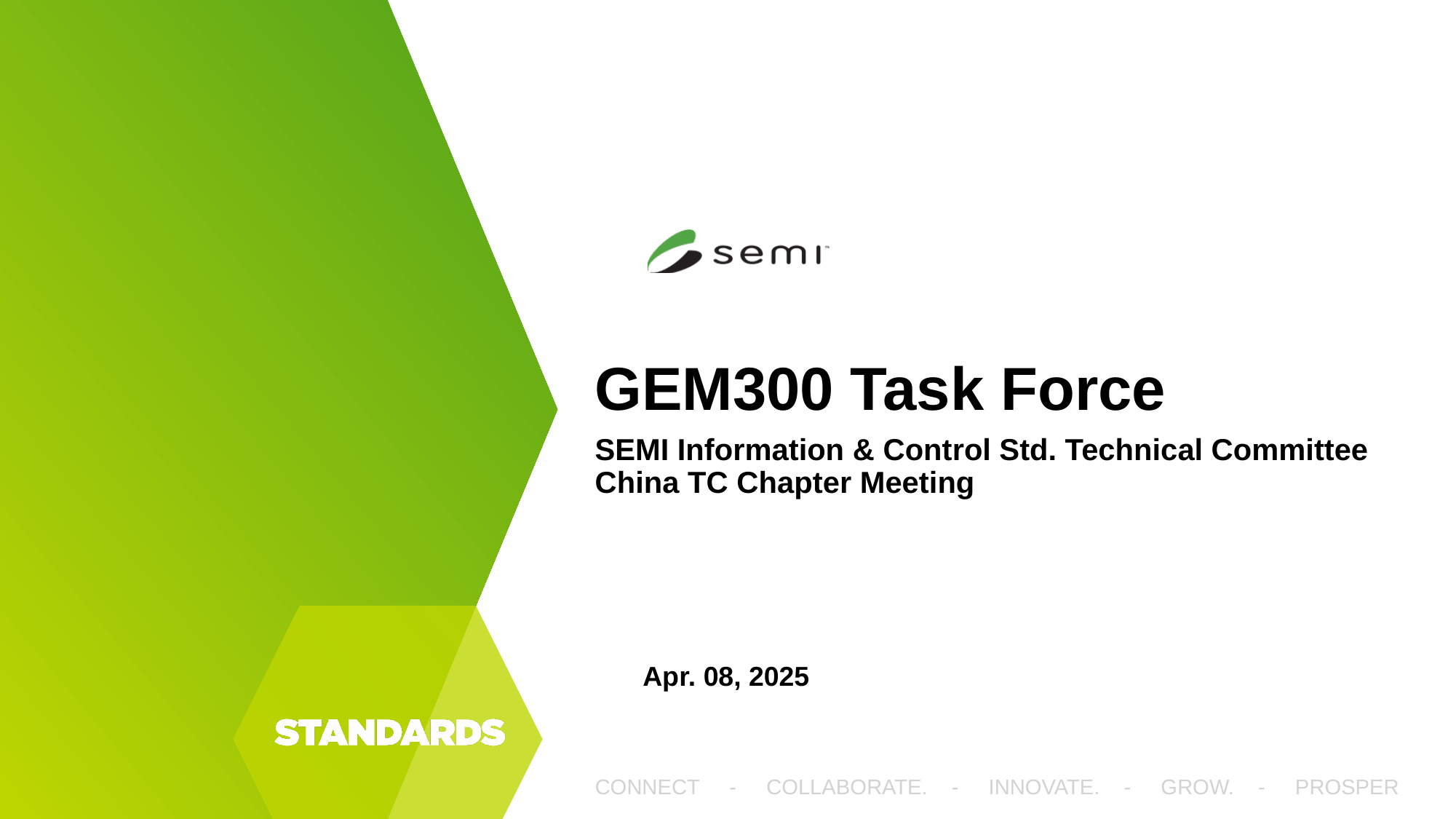

# GEM300 Task Force
SEMI Information & Control Std. Technical Committee China TC Chapter Meeting

Apr. 08, 2025